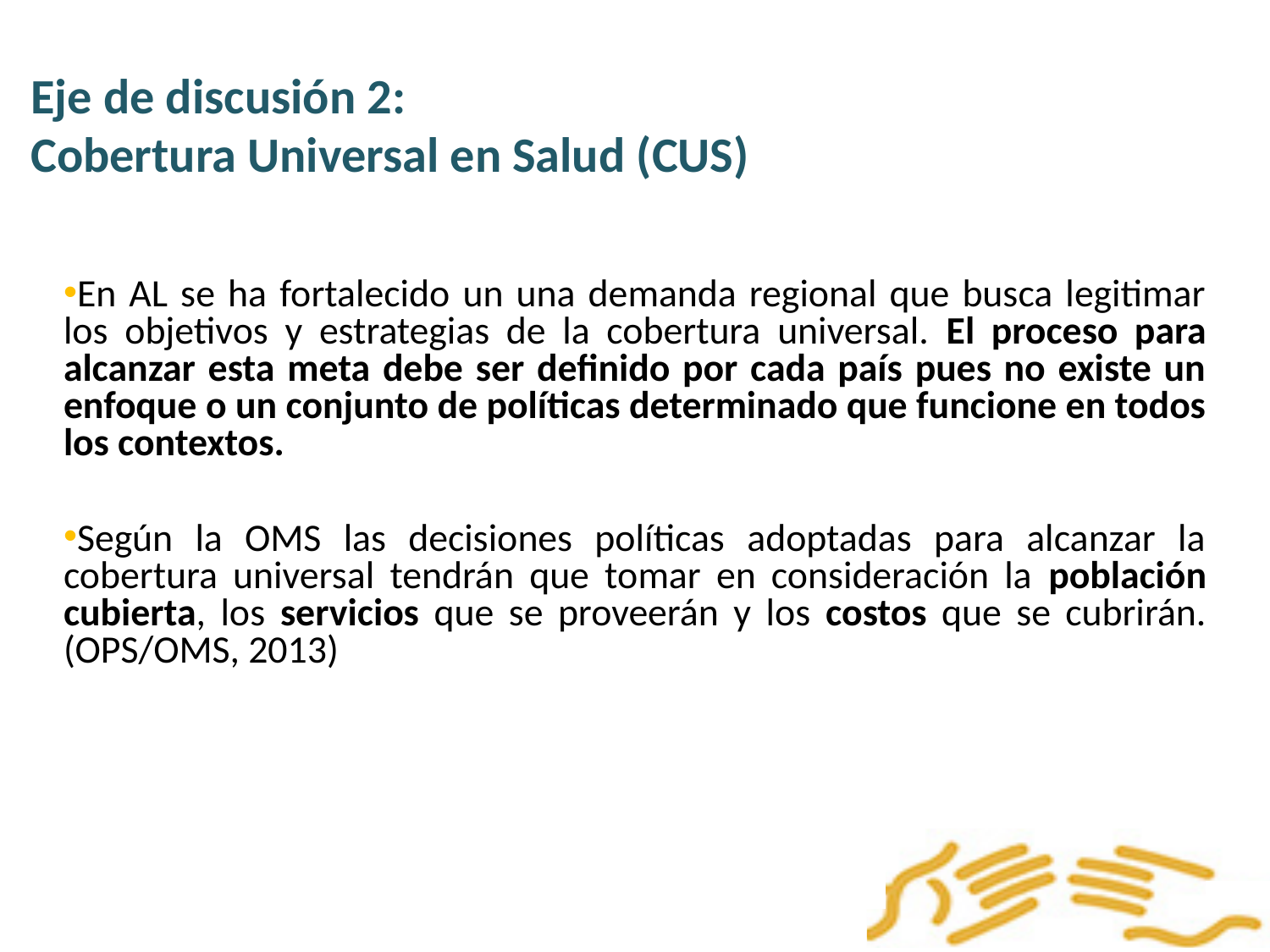

Eje de discusión 2:
Cobertura Universal en Salud (CUS)

En AL se ha fortalecido un una demanda regional que busca legitimar los objetivos y estrategias de la cobertura universal. El proceso para alcanzar esta meta debe ser definido por cada país pues no existe un enfoque o un conjunto de políticas determinado que funcione en todos los contextos.

Según la OMS las decisiones políticas adoptadas para alcanzar la cobertura universal tendrán que tomar en consideración la población cubierta, los servicios que se proveerán y los costos que se cubrirán. (OPS/OMS, 2013)